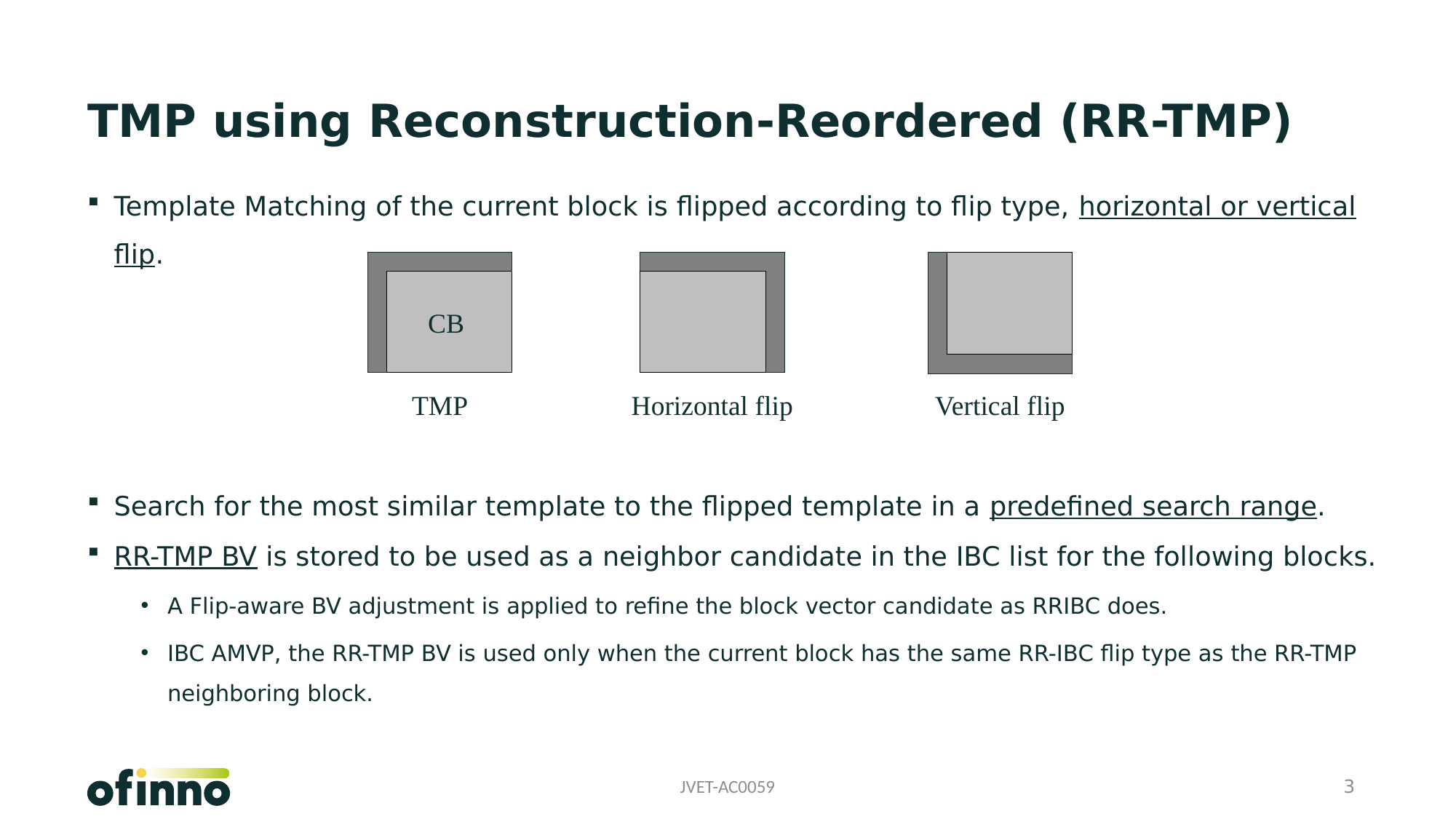

# TMP using Reconstruction-Reordered (RR-TMP)
Template Matching of the current block is flipped according to flip type, horizontal or vertical flip.

Search for the most similar template to the flipped template in a predefined search range.
RR-TMP BV is stored to be used as a neighbor candidate in the IBC list for the following blocks.
A Flip-aware BV adjustment is applied to refine the block vector candidate as RRIBC does.
IBC AMVP, the RR-TMP BV is used only when the current block has the same RR-IBC flip type as the RR-TMP neighboring block.

TMP

Horizontal flip

Vertical flip
CB
JVET-AC0059
3